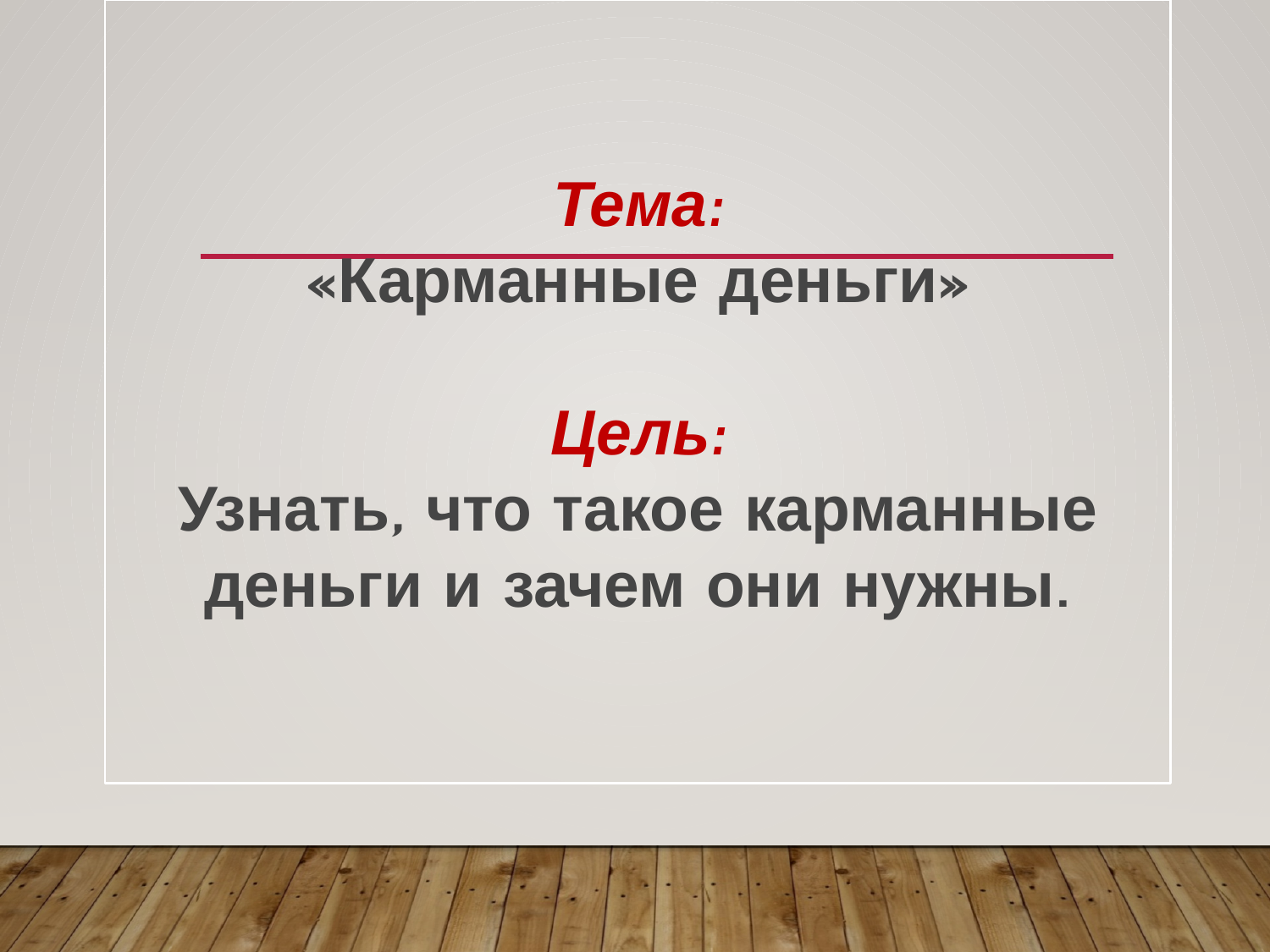

Тема:
«Карманные деньги»

Цель:
Узнать, что такое карманные деньги и зачем они нужны.
#